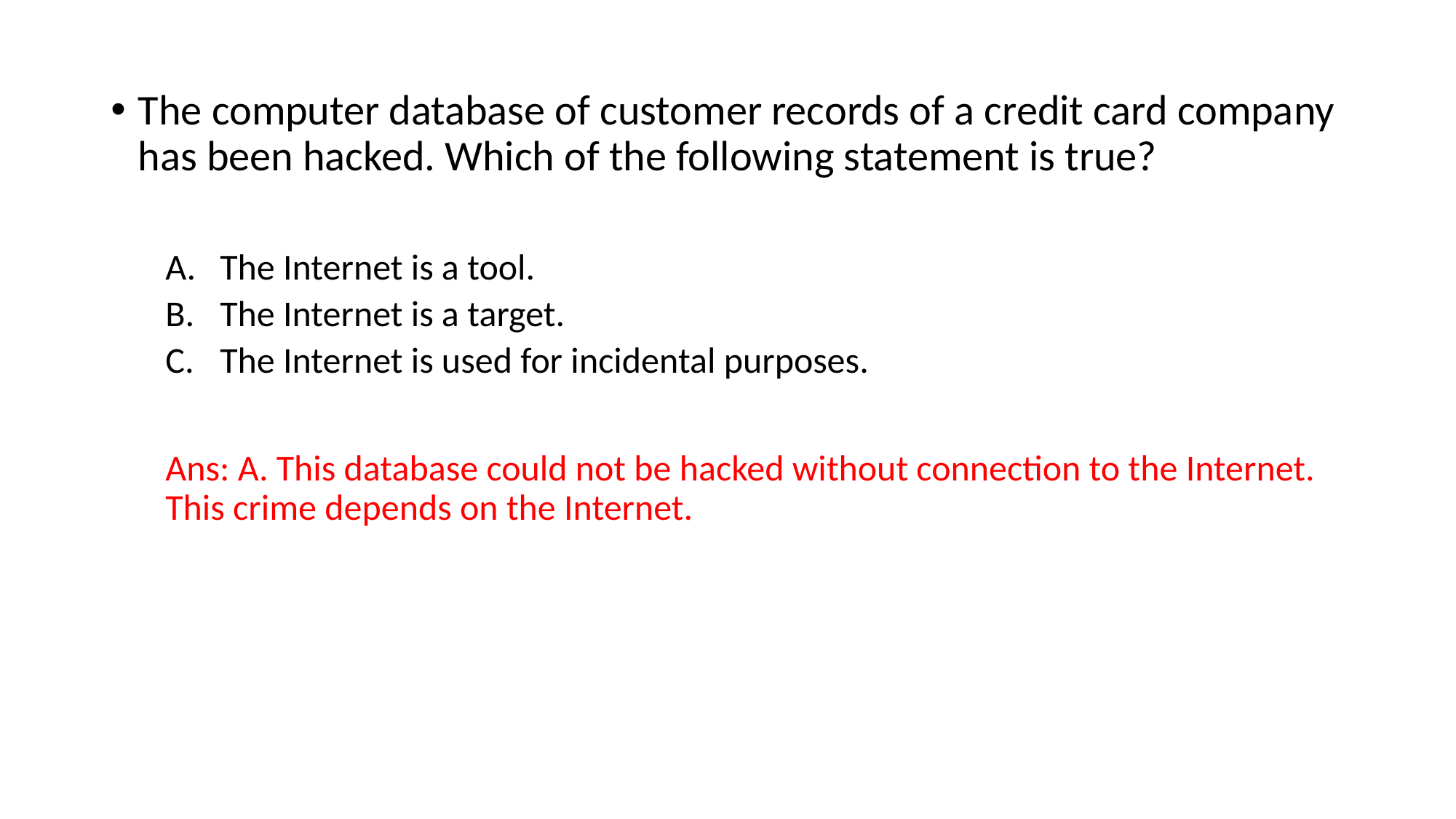

The computer database of customer records of a credit card company has been hacked. Which of the following statement is true?

The Internet is a tool.
The Internet is a target.
The Internet is used for incidental purposes.

Ans: A. This database could not be hacked without connection to the Internet. This crime depends on the Internet.